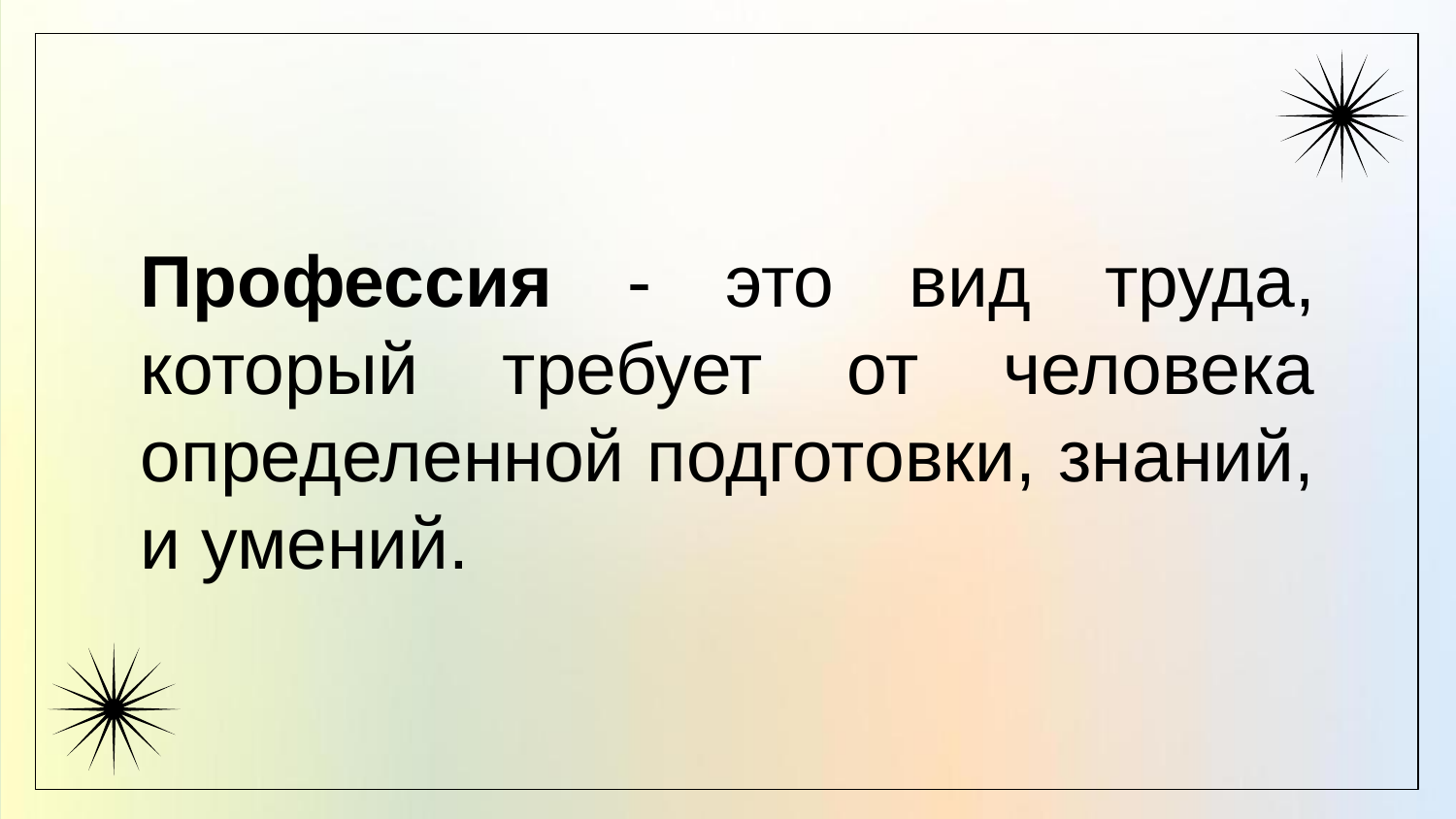

Профессия - это вид труда, который требует от человека определенной подготовки, знаний, и умений.